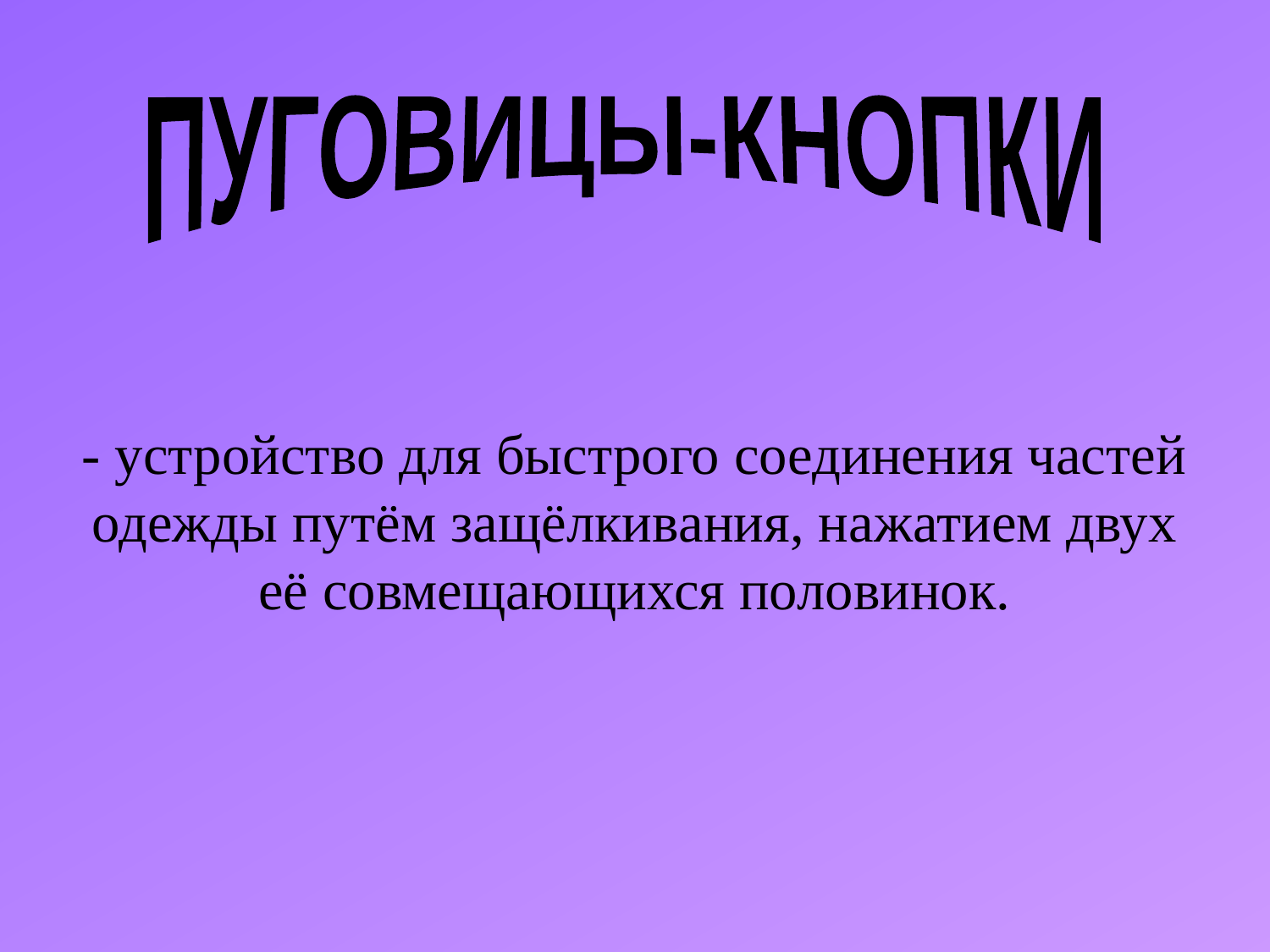

ПУГОВИЦЫ-КНОПКИ
- устройство для быстрого соединения частей одежды путём защёлкивания, нажатием двух её совмещающихся половинок.